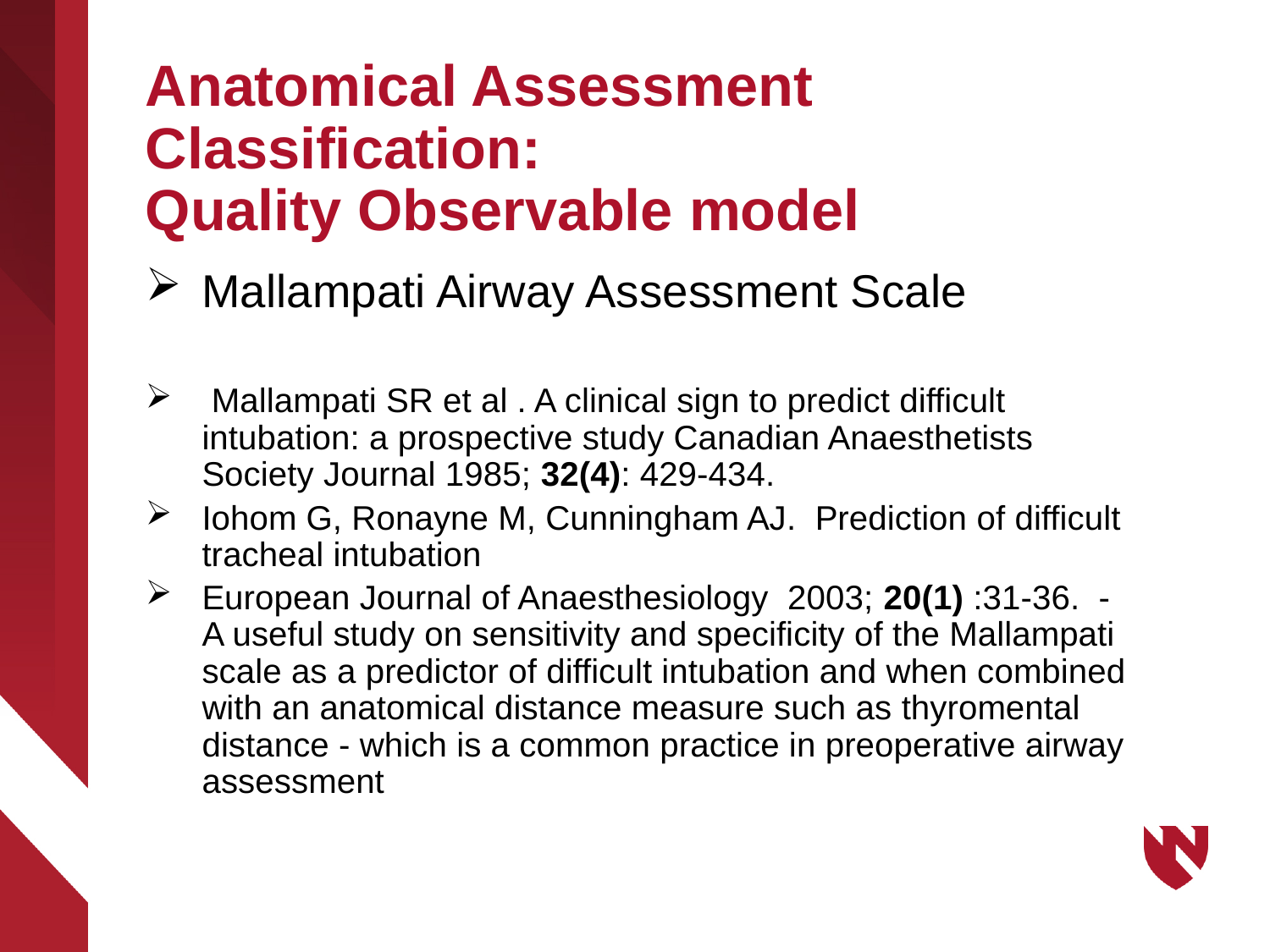

# Anatomical Assessment Classification: Quality Observable model
Mallampati Airway Assessment Scale

 Mallampati SR et al . A clinical sign to predict difficult intubation: a prospective study Canadian Anaesthetists Society Journal 1985; 32(4): 429-434.
Iohom G, Ronayne M, Cunningham AJ.  Prediction of difficult tracheal intubation
European Journal of Anaesthesiology  2003; 20(1) :31-36.  - A useful study on sensitivity and specificity of the Mallampati scale as a predictor of difficult intubation and when combined with an anatomical distance measure such as thyromental distance - which is a common practice in preoperative airway assessment